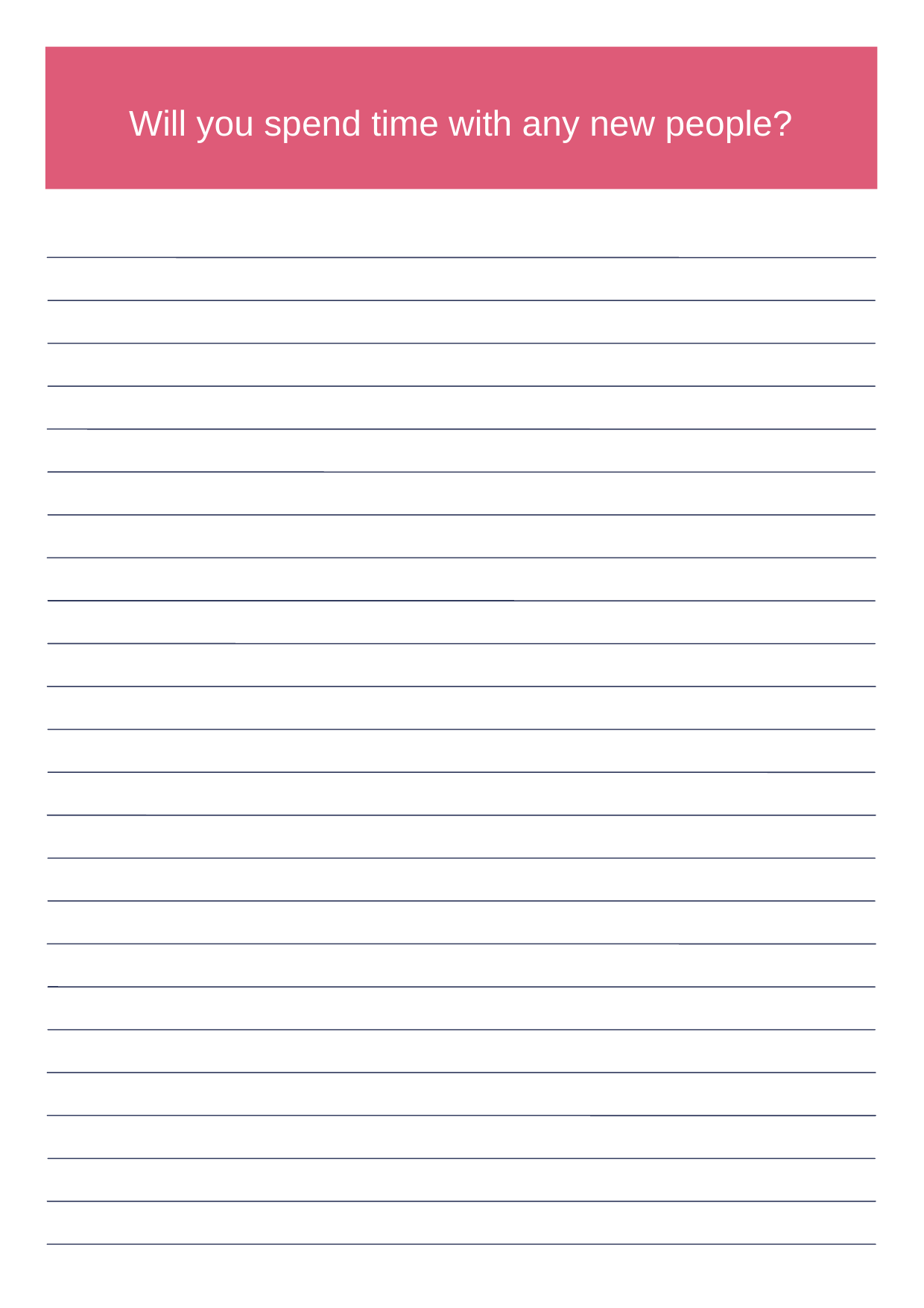

Will you spend time with any new people?